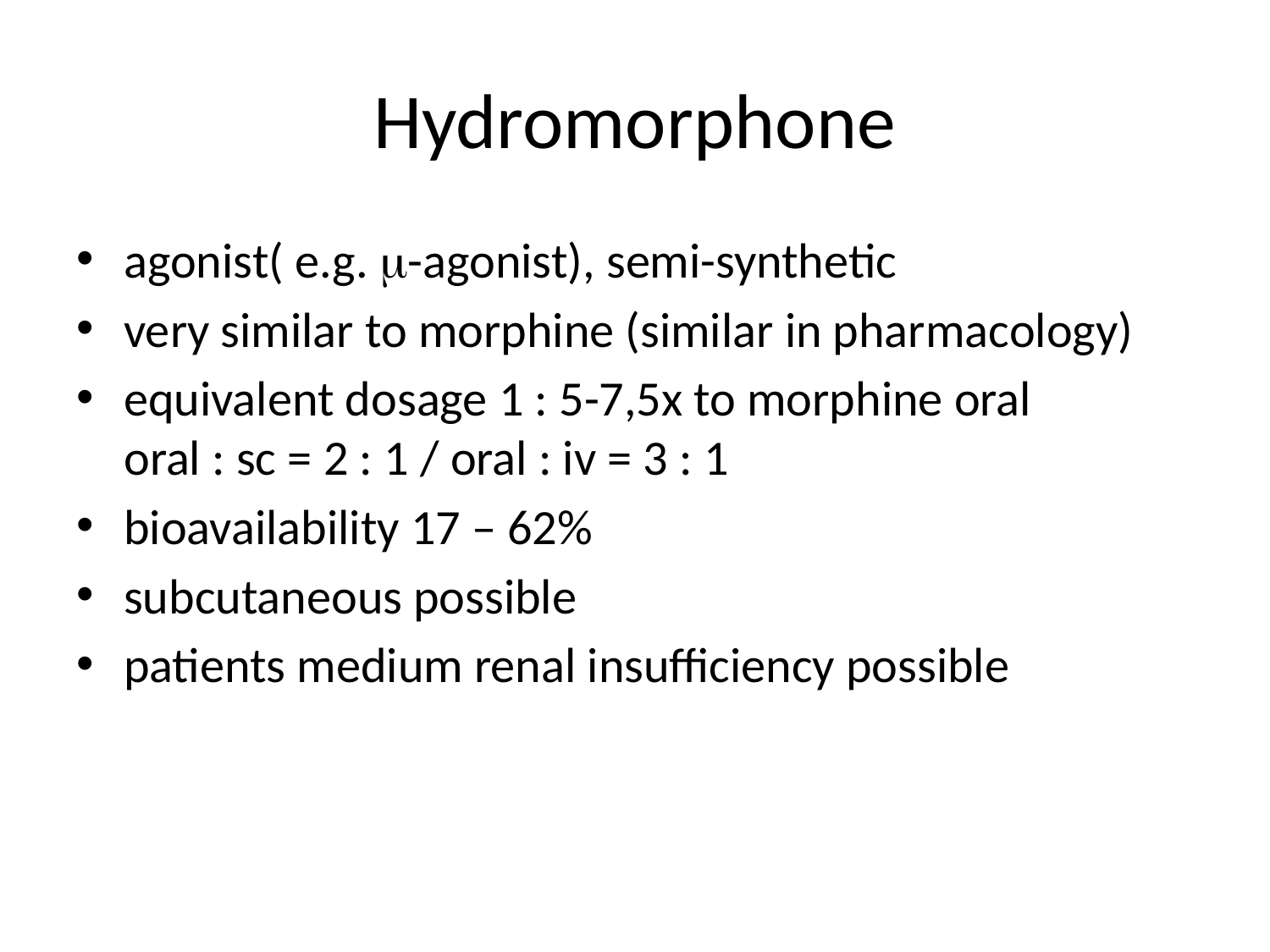

# Hydromorphone
agonist( e.g. μ-agonist), semi-synthetic
very similar to morphine (similar in pharmacology)
equivalent dosage 1 : 5-7,5x to morphine oral
oral : sc = 2 : 1 / oral : iv = 3 : 1
bioavailability 17 – 62%
subcutaneous possible
patients medium renal insufficiency possible